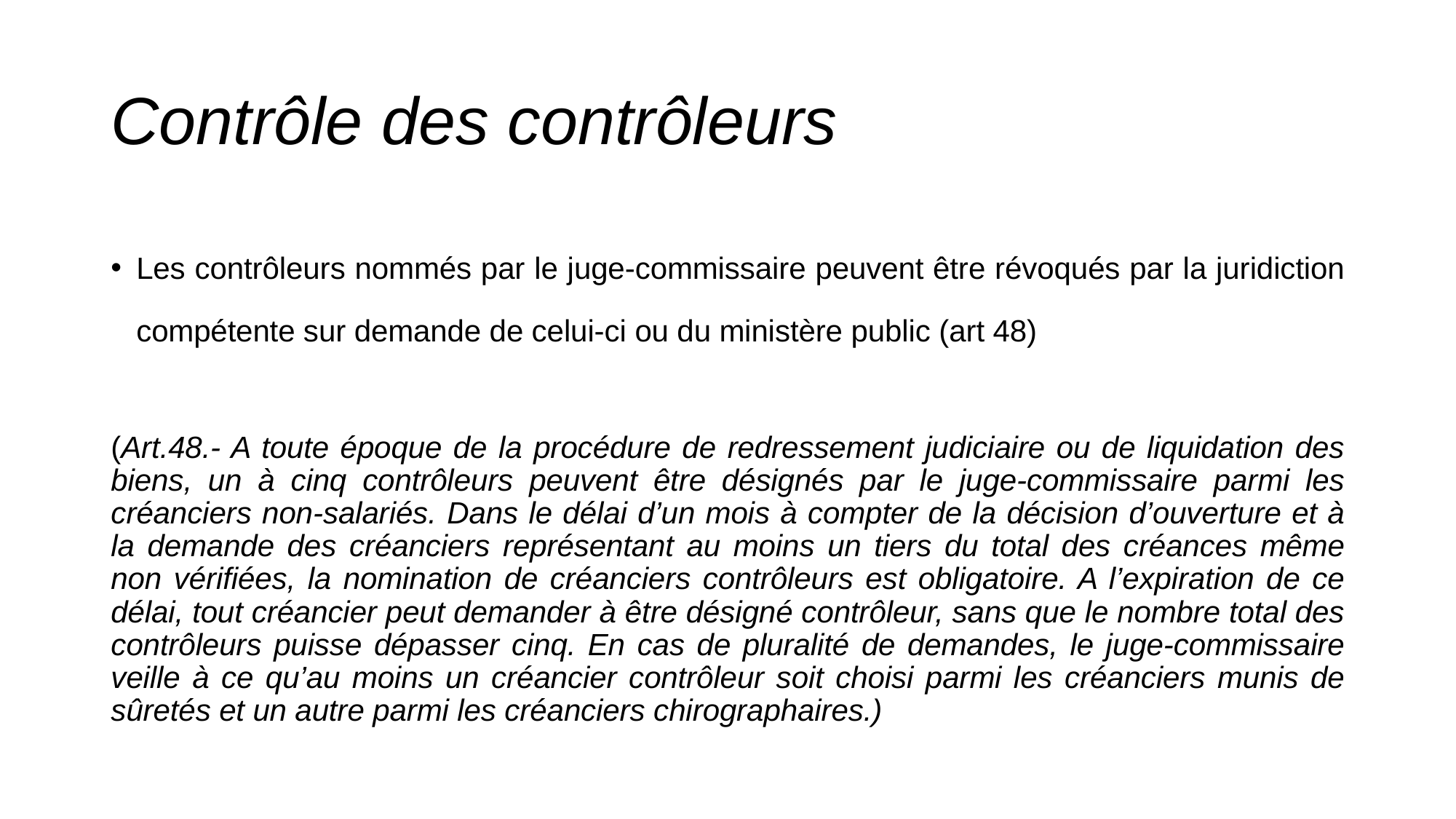

# Contrôle des contrôleurs
Les contrôleurs nommés par le juge‐commissaire peuvent être révoqués par la juridiction compétente sur demande de celui‐ci ou du ministère public (art 48)

(Art.48.‐ A toute époque de la procédure de redressement judiciaire ou de liquidation des biens, un à cinq contrôleurs peuvent être désignés par le juge‐commissaire parmi les créanciers non‐salariés. Dans le délai d’un mois à compter de la décision d’ouverture et à la demande des créanciers représentant au moins un tiers du total des créances même non vérifiées, la nomination de créanciers contrôleurs est obligatoire. A l’expiration de ce délai, tout créancier peut demander à être désigné contrôleur, sans que le nombre total des contrôleurs puisse dépasser cinq. En cas de pluralité de demandes, le juge‐commissaire veille à ce qu’au moins un créancier contrôleur soit choisi parmi les créanciers munis de sûretés et un autre parmi les créanciers chirographaires.)